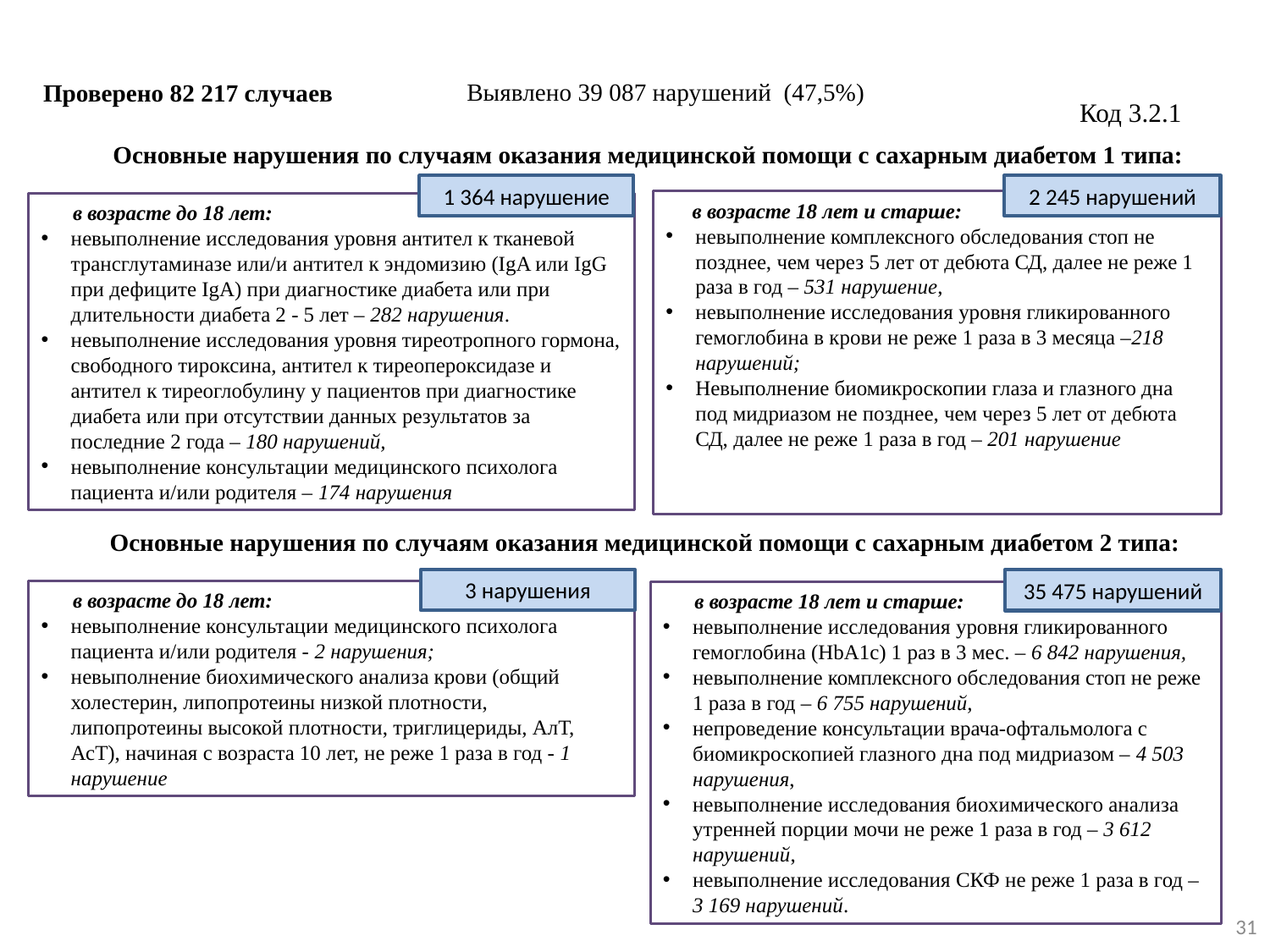

Выявлено 39 087 нарушений  (47,5%)
Проверено 82 217 случаев
Код 3.2.1
      Основные нарушения по случаям оказания медицинской помощи с сахарным диабетом 1 типа:
1 364 нарушение
2 245 нарушений
     в возрасте 18 лет и старше:
невыполнение комплексного обследования стоп не позднее, чем через 5 лет от дебюта СД, далее не реже 1 раза в год – 531 нарушение,
невыполнение исследования уровня гликированного гемоглобина в крови не реже 1 раза в 3 месяца –218 нарушений;
Невыполнение биомикроскопии глаза и глазного дна под мидриазом не позднее, чем через 5 лет от дебюта СД, далее не реже 1 раза в год – 201 нарушение
      в возрасте до 18 лет:
невыполнение исследования уровня антител к тканевой трансглутаминазе или/и антител к эндомизию (IgA или IgG при дефиците IgA) при диагностике диабета или при длительности диабета 2 - 5 лет – 282 нарушения.
невыполнение исследования уровня тиреотропного гормона, свободного тироксина, антител к тиреопероксидазе и антител к тиреоглобулину у пациентов при диагностике диабета или при отсутствии данных результатов за последние 2 года – 180 нарушений,
невыполнение консультации медицинского психолога пациента и/или родителя – 174 нарушения

Основные нарушения по случаям оказания медицинской помощи с сахарным диабетом 2 типа:
3 нарушения
35 475 нарушений
      в возрасте до 18 лет:
невыполнение консультации медицинского психолога пациента и/или родителя - 2 нарушения;
невыполнение биохимического анализа крови (общий холестерин, липопротеины низкой плотности, липопротеины высокой плотности, триглицериды, АлТ, АсТ), начиная с возраста 10 лет, не реже 1 раза в год - 1 нарушение
      в возрасте 18 лет и старше:
невыполнение исследования уровня гликированного гемоглобина (HbA1c) 1 раз в 3 мес. – 6 842 нарушения,
невыполнение комплексного обследования стоп не реже 1 раза в год – 6 755 нарушений,
непроведение консультации врача-офтальмолога с биомикроскопией глазного дна под мидриазом – 4 503 нарушения,
невыполнение исследования биохимического анализа утренней порции мочи не реже 1 раза в год – 3 612 нарушений,
невыполнение исследования СКФ не реже 1 раза в год – 3 169 нарушений.
31